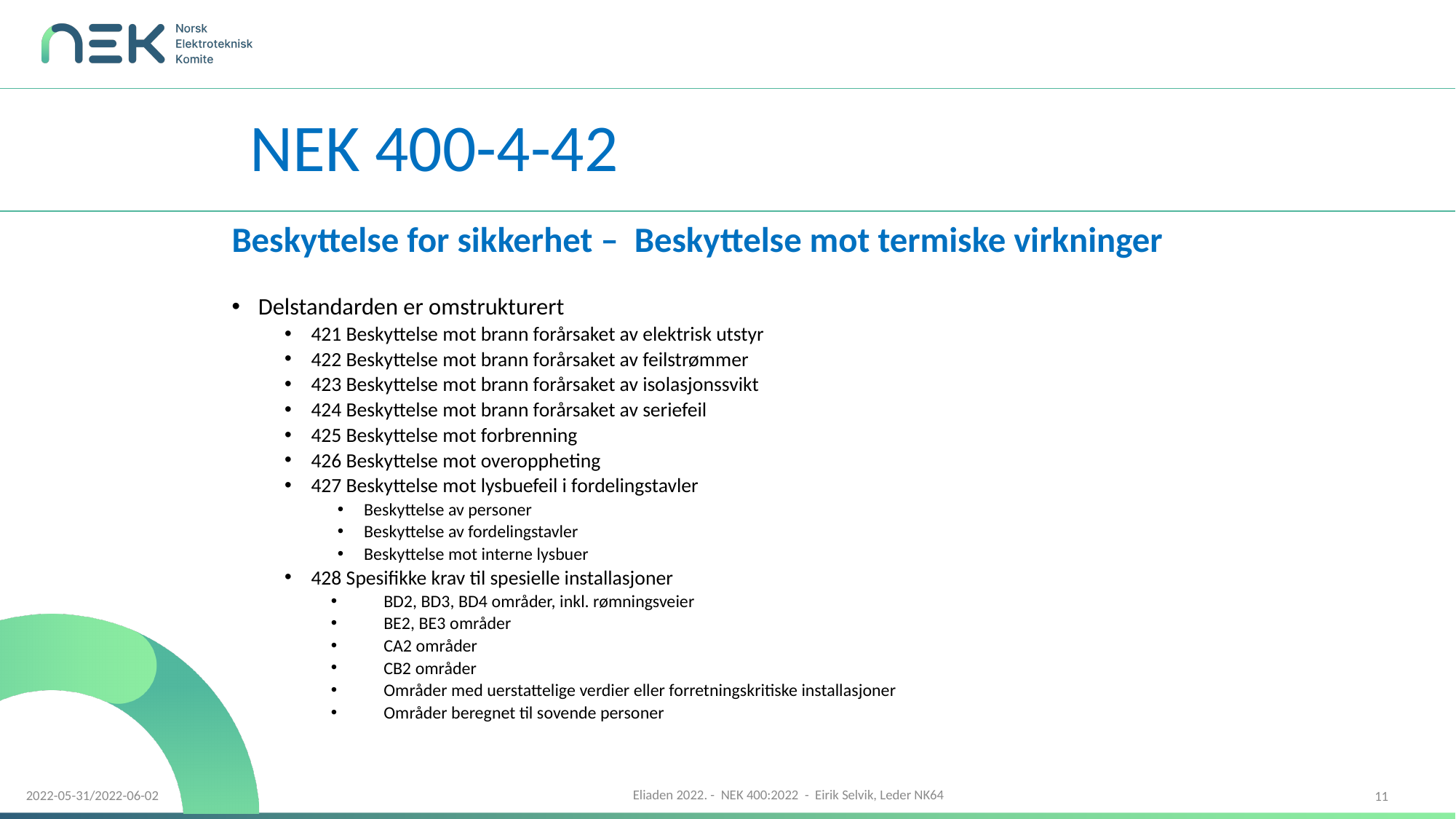

# NEK 400-4-42
Beskyttelse for sikkerhet –  Beskyttelse mot termiske virkninger

Delstandarden er omstrukturert
421 Beskyttelse mot brann forårsaket av elektrisk utstyr
422 Beskyttelse mot brann forårsaket av feilstrømmer
423 Beskyttelse mot brann forårsaket av isolasjonssvikt
424 Beskyttelse mot brann forårsaket av seriefeil
425 Beskyttelse mot forbrenning
426 Beskyttelse mot overoppheting
427 Beskyttelse mot lysbuefeil i fordelingstavler
Beskyttelse av personer
Beskyttelse av fordelingstavler
Beskyttelse mot interne lysbuer
428 Spesifikke krav til spesielle installasjoner
BD2, BD3, BD4 områder, inkl. rømningsveier
BE2, BE3 områder
CA2 områder
CB2 områder
Områder med uerstattelige verdier eller forretningskritiske installasjoner
Områder beregnet til sovende personer
11
2022-05-31/2022-06-02
Eliaden 2022. -  NEK 400:2022  -  Eirik Selvik, Leder NK64